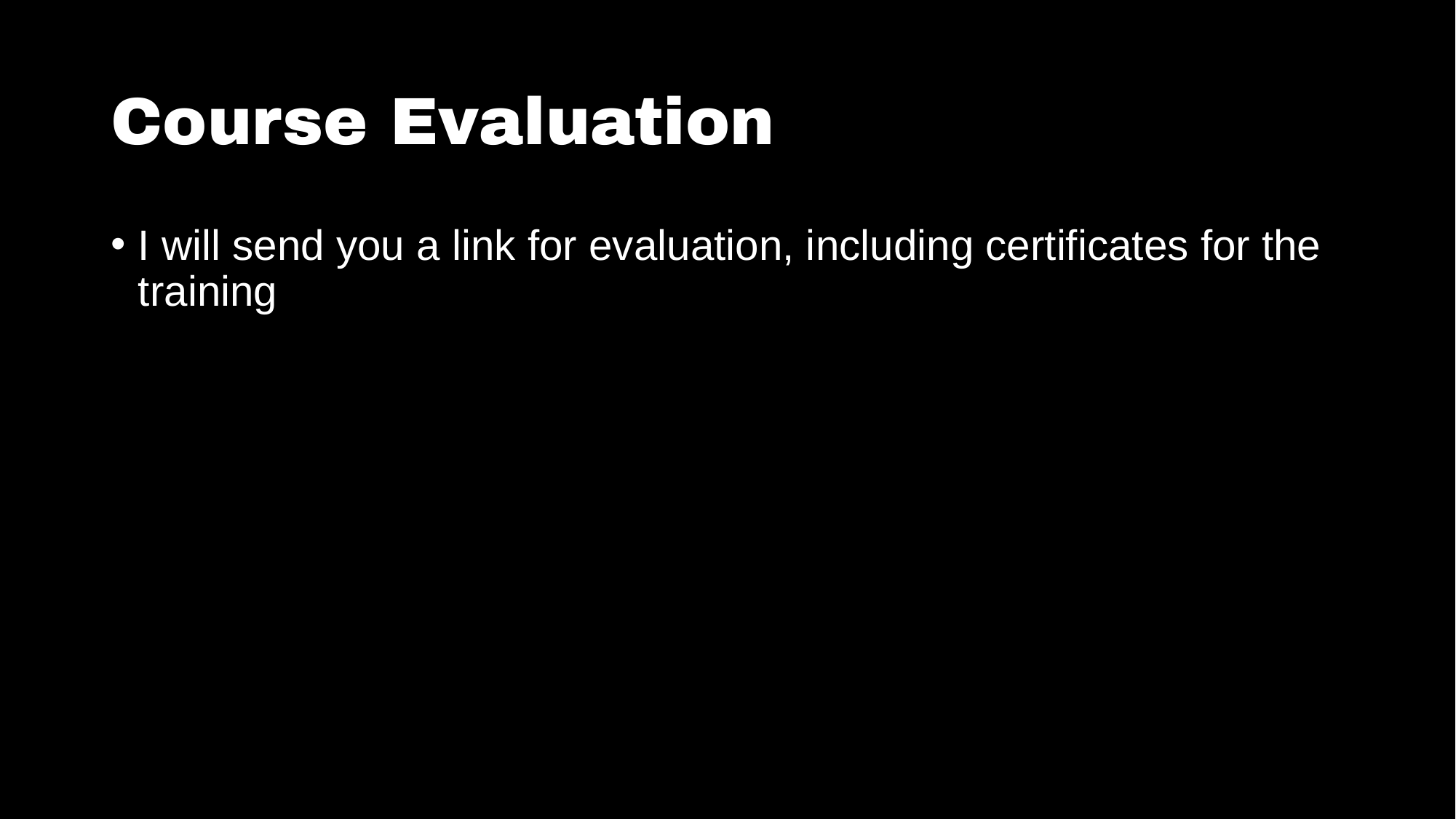

# Course Evaluation
I will send you a link for evaluation, including certificates for the training